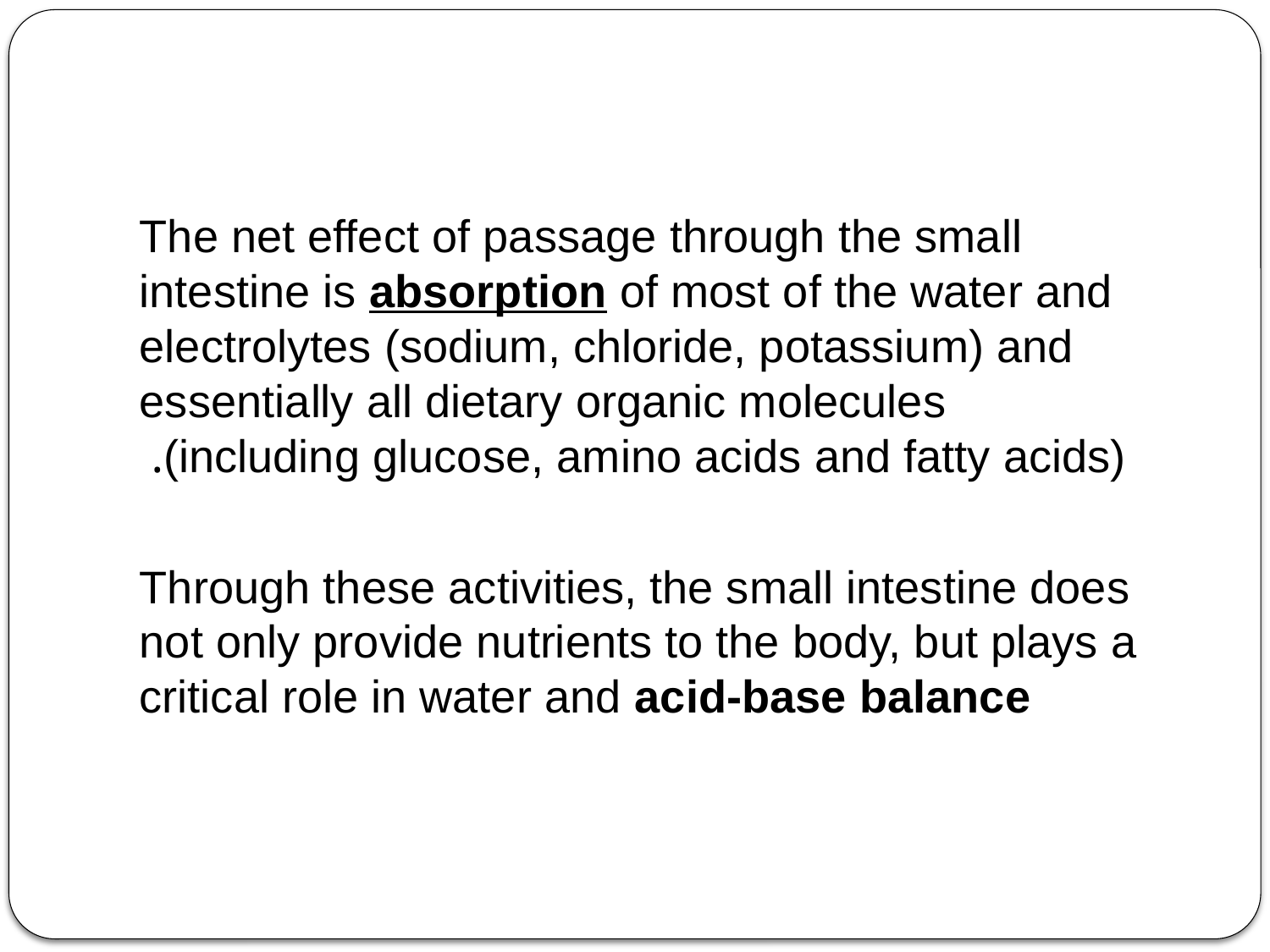

#
    The net effect of passage through the small intestine is absorption of most of the water and electrolytes (sodium, chloride, potassium) and essentially all dietary organic molecules (including glucose, amino acids and fatty acids).

Through these activities, the small intestine does not only provide nutrients to the body, but plays a critical role in water and acid-base balance